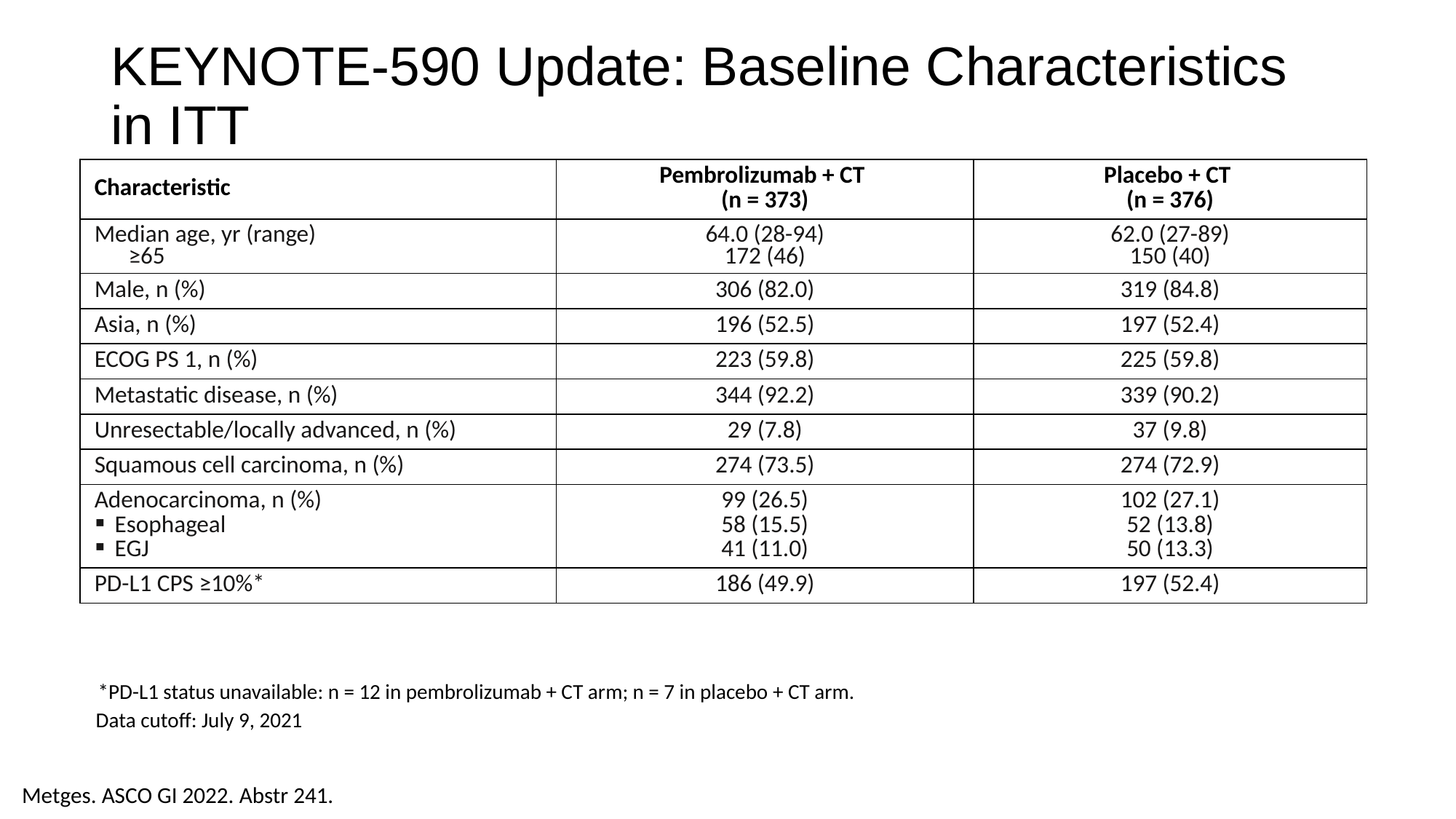

# KEYNOTE-590 Update: Baseline Characteristics in ITT
| Characteristic | Pembrolizumab + CT (n = 373) | Placebo + CT (n = 376) |
| --- | --- | --- |
| Median age, yr (range) ≥65 | 64.0 (28-94) 172 (46) | 62.0 (27-89) 150 (40) |
| Male, n (%) | 306 (82.0) | 319 (84.8) |
| Asia, n (%) | 196 (52.5) | 197 (52.4) |
| ECOG PS 1, n (%) | 223 (59.8) | 225 (59.8) |
| Metastatic disease, n (%) | 344 (92.2) | 339 (90.2) |
| Unresectable/locally advanced, n (%) | 29 (7.8) | 37 (9.8) |
| Squamous cell carcinoma, n (%) | 274 (73.5) | 274 (72.9) |
| Adenocarcinoma, n (%) Esophageal EGJ | 99 (26.5) 58 (15.5) 41 (11.0) | 102 (27.1) 52 (13.8) 50 (13.3) |
| PD-L1 CPS ≥10%\* | 186 (49.9) | 197 (52.4) |
*PD-L1 status unavailable: n = 12 in pembrolizumab + CT arm; n = 7 in placebo + CT arm.
Data cutoff: July 9, 2021
Metges. ASCO GI 2022. Abstr 241.